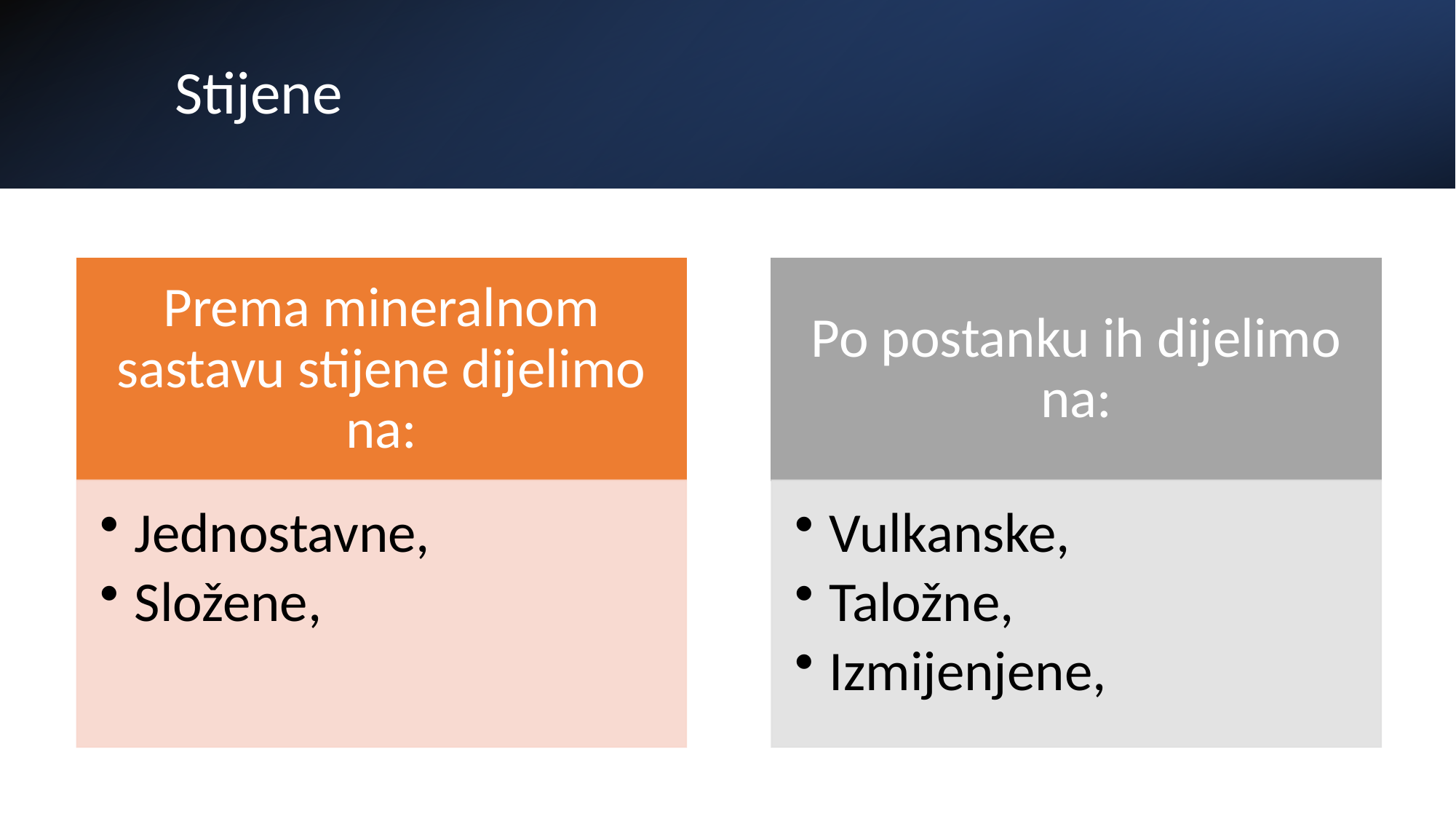

# Stijene
Prema mineralnom sastavu stijene dijelimo na:
Jednostavne,
Složene,
Po postanku ih dijelimo na:
Vulkanske,
Taložne,
Izmijenjene,